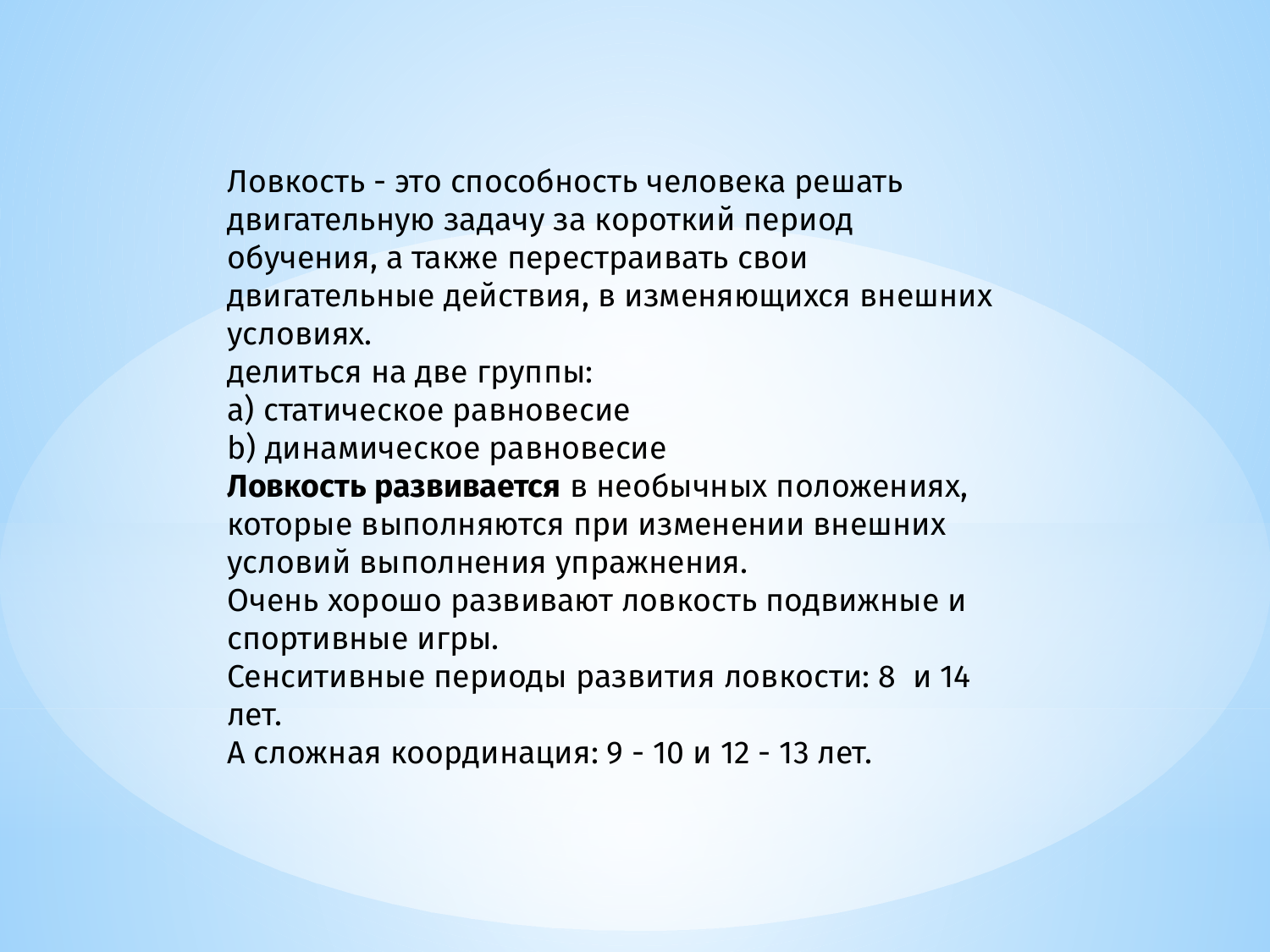

Ловкость - это способность человека решать двигательную задачу за короткий период обучения, а также перестраивать свои двигательные действия, в изменяющихся внешних условиях.
делиться на две группы:
a) статическое равновесие
b) динамическое равновесие
Ловкость развивается в необычных положениях, которые выполняются при изменении внешних условий выполнения упражнения.
Очень хорошо развивают ловкость подвижные и спортивные игры.
Сенситивные периоды развития ловкости: 8  и 14 лет.
А сложная координация: 9 - 10 и 12 - 13 лет.